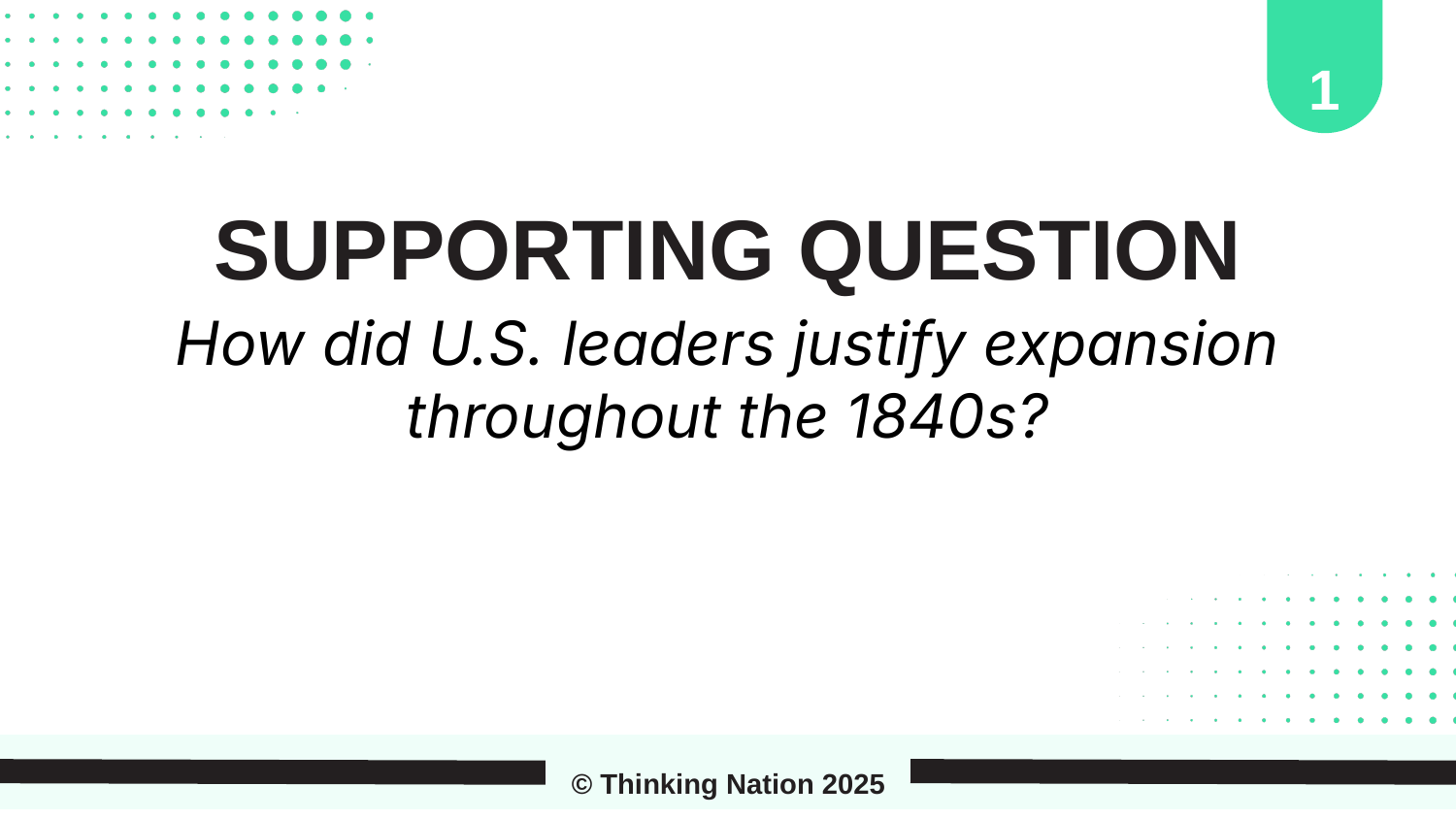

1
SUPPORTING QUESTION
How did U.S. leaders justify expansion throughout the 1840s?

© Thinking Nation 2025